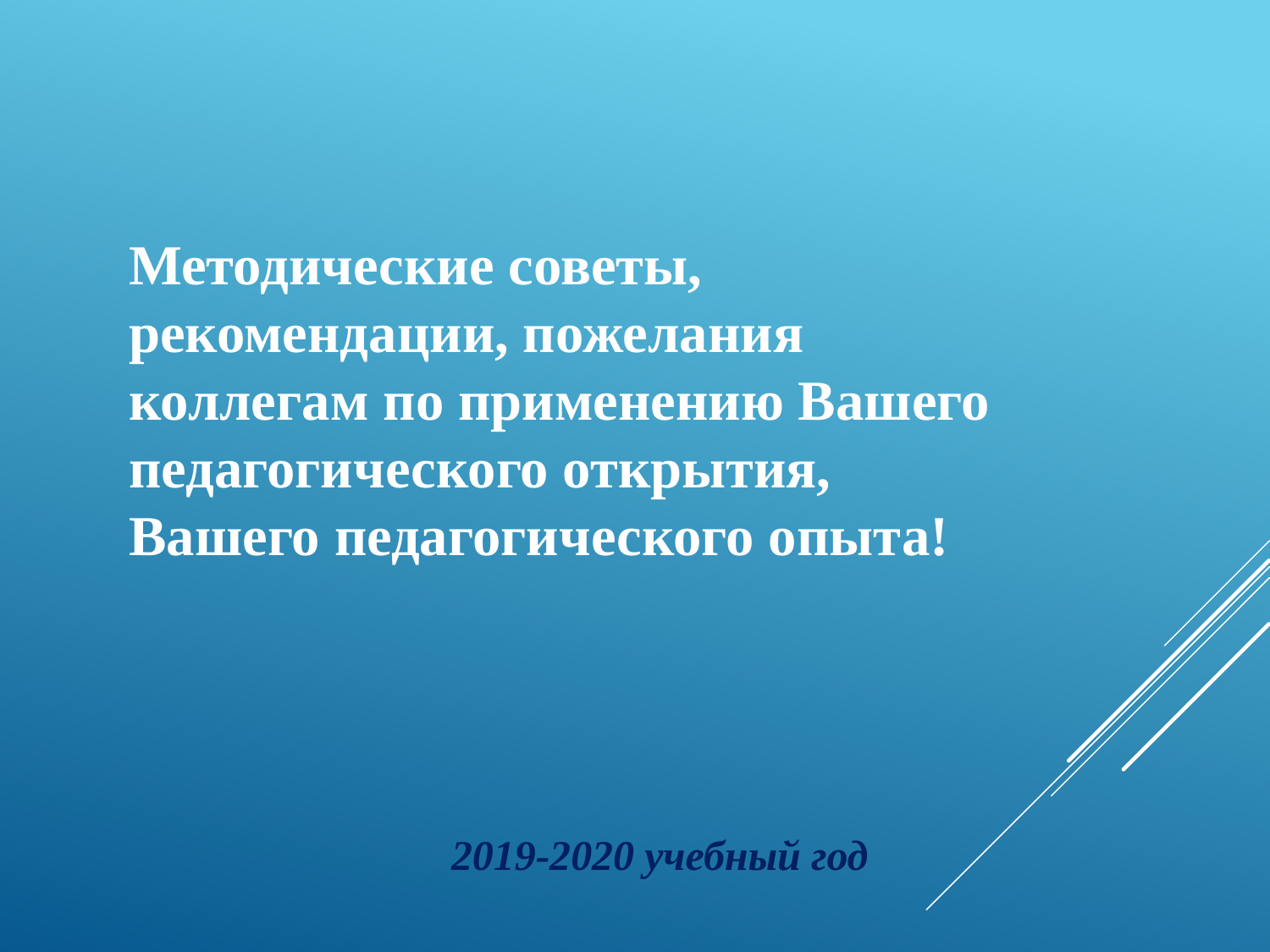

Методические советы, рекомендации, пожелания коллегам по применению Вашего педагогического открытия, Вашего педагогического опыта!
2019-2020 учебный год